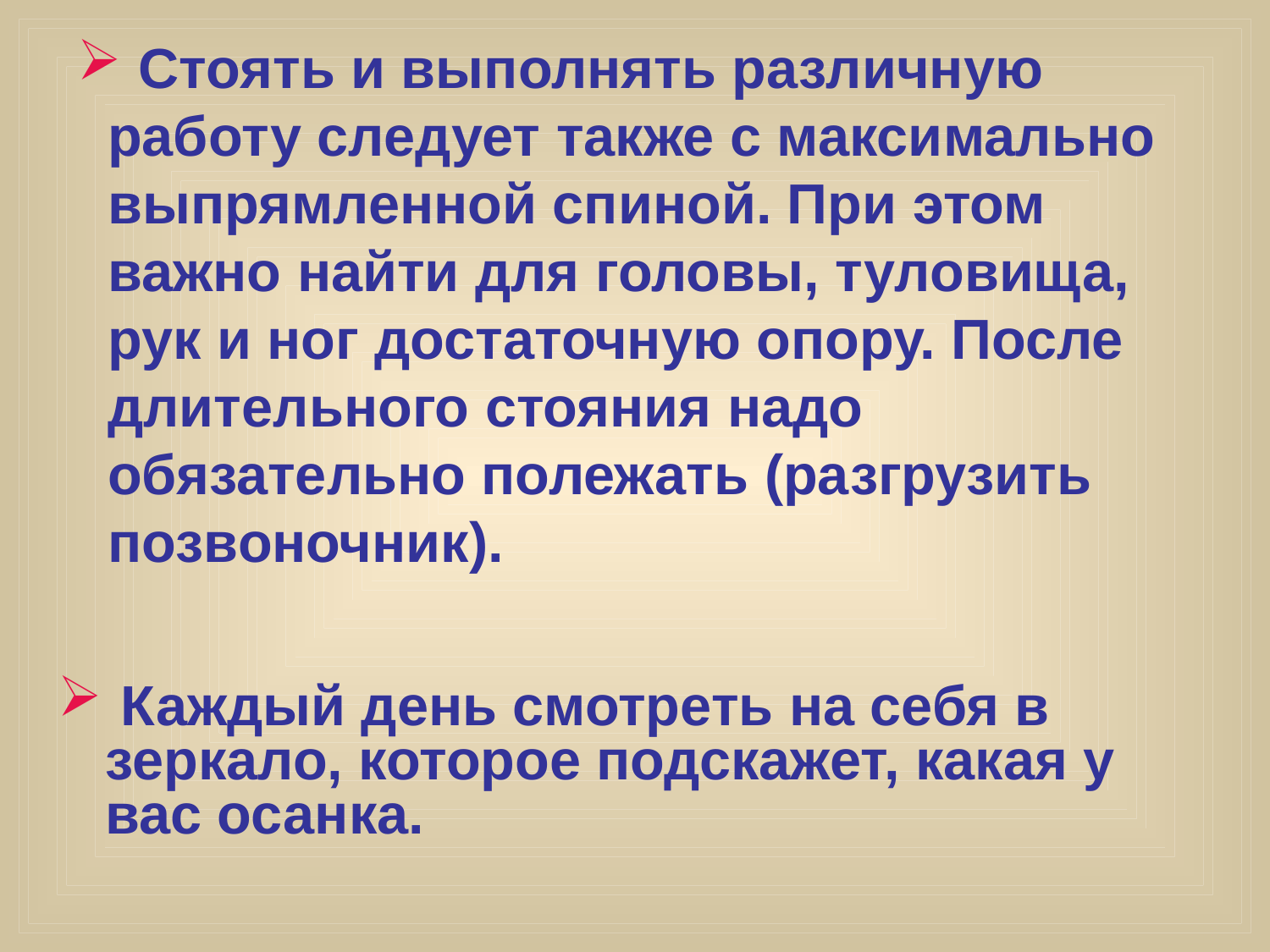

# Стоять и выполнять различную работу следует также с макси­мально выпрямленной спиной. При этом важно найти для головы, туловища, рук и ног достаточную опору. После длительного стояния надо обязательно полежать (разгрузить позвоночник).
 Каждый день смотреть на себя в зеркало, которое подскажет, какая у вас осанка.